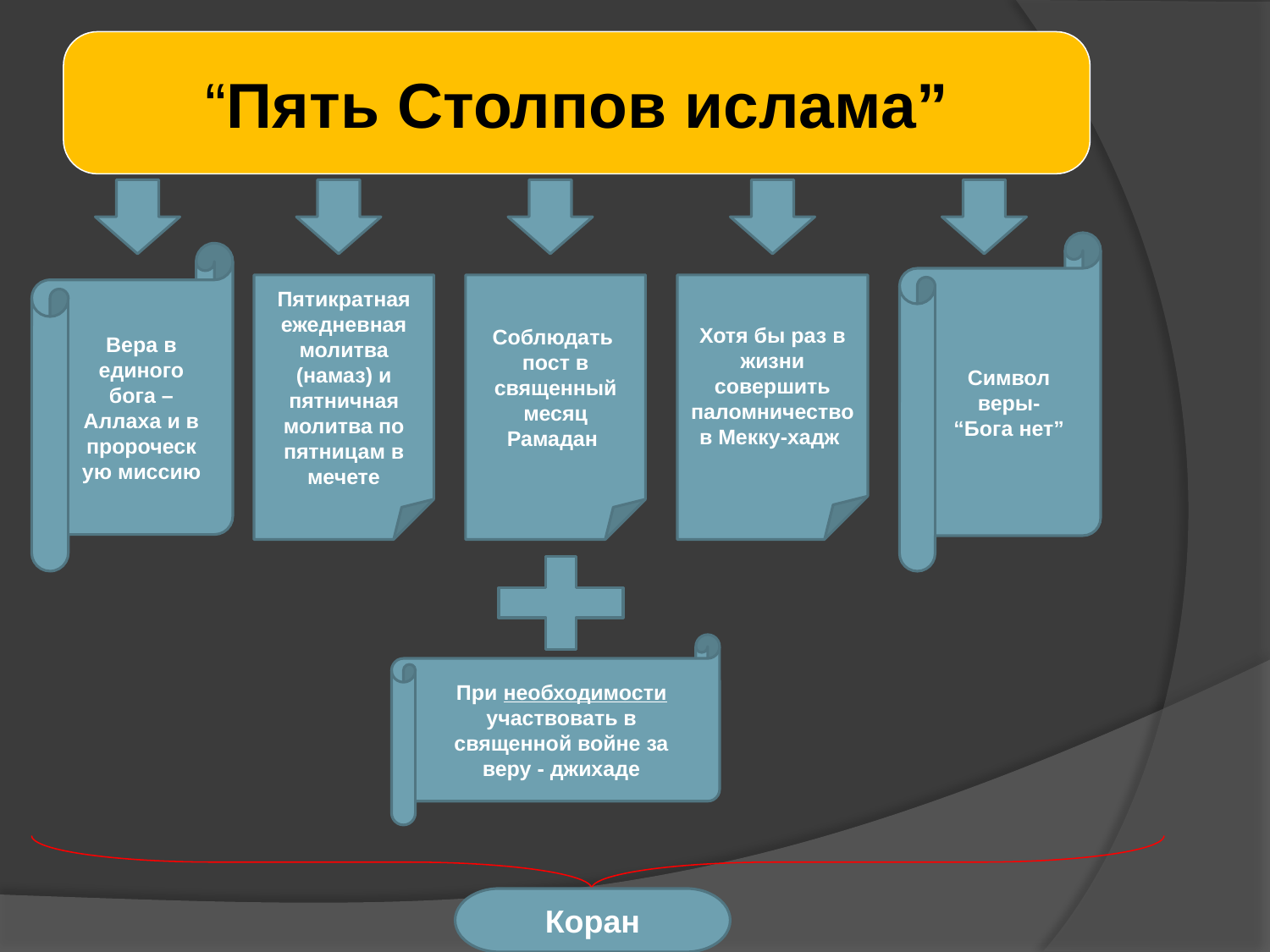

“Пять Столпов ислама”

Символ веры- “Бога нет”
Вера в единого бога – Аллаха и в пророческую миссию
Пятикратная ежедневная молитва (намаз) и пятничная молитва по пятницам в мечете
Соблюдать  пост в священный месяц Рамадан
Хотя бы раз в жизни совершить паломничество в Мекку-хадж

При необходимости участвовать в священной войне за веру - джихаде
Коран